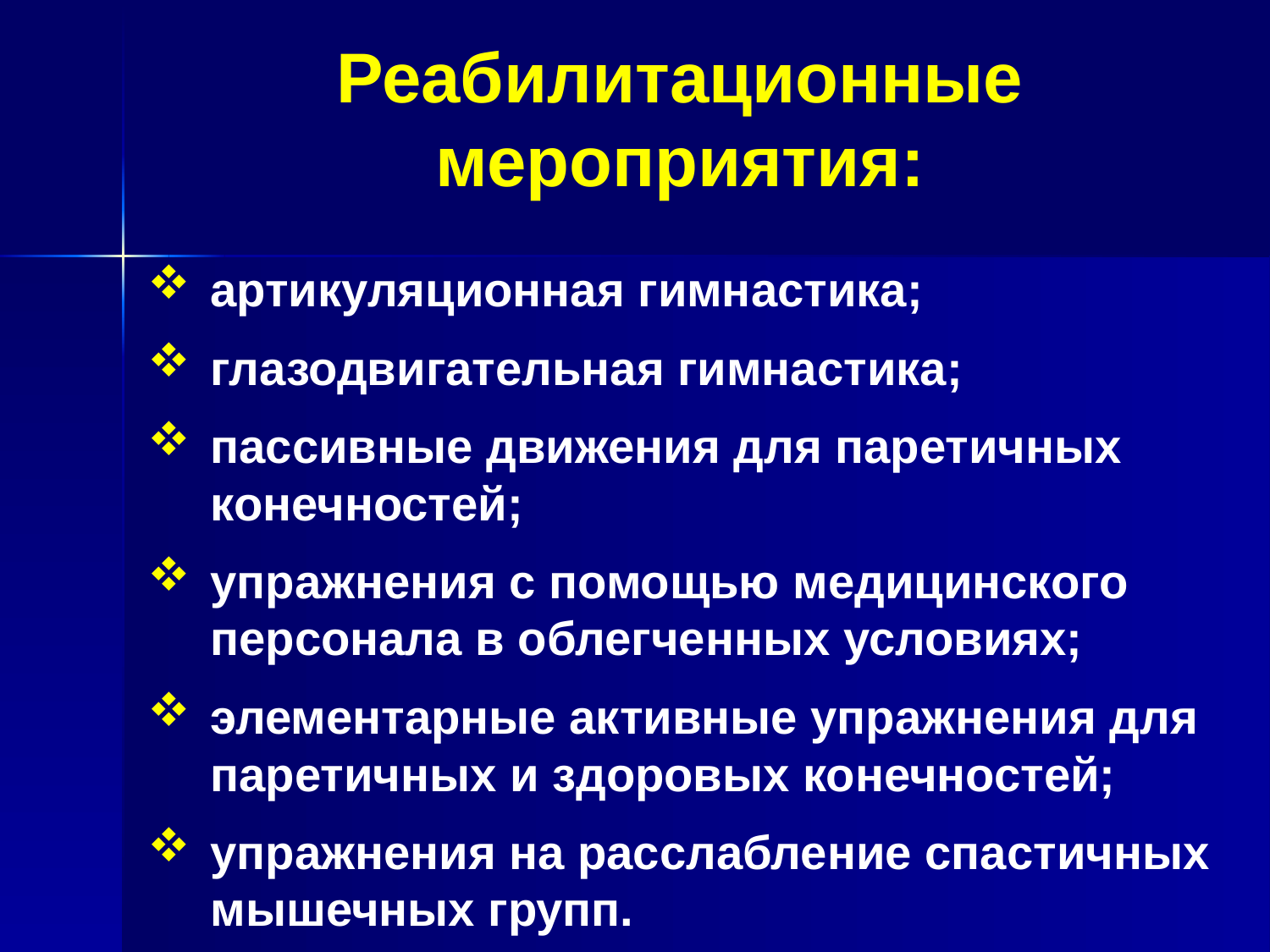

Реабилитационные мероприятия:
артикуляционная гимнастика;
глазодвигательная гимнастика;
пассивные движения для паретичных конечностей;
упражнения с помощью медицинского персонала в облегченных условиях;
элементарные активные упражнения для паретичных и здоровых конечностей;
упражнения на расслабление спастичных мышечных групп.